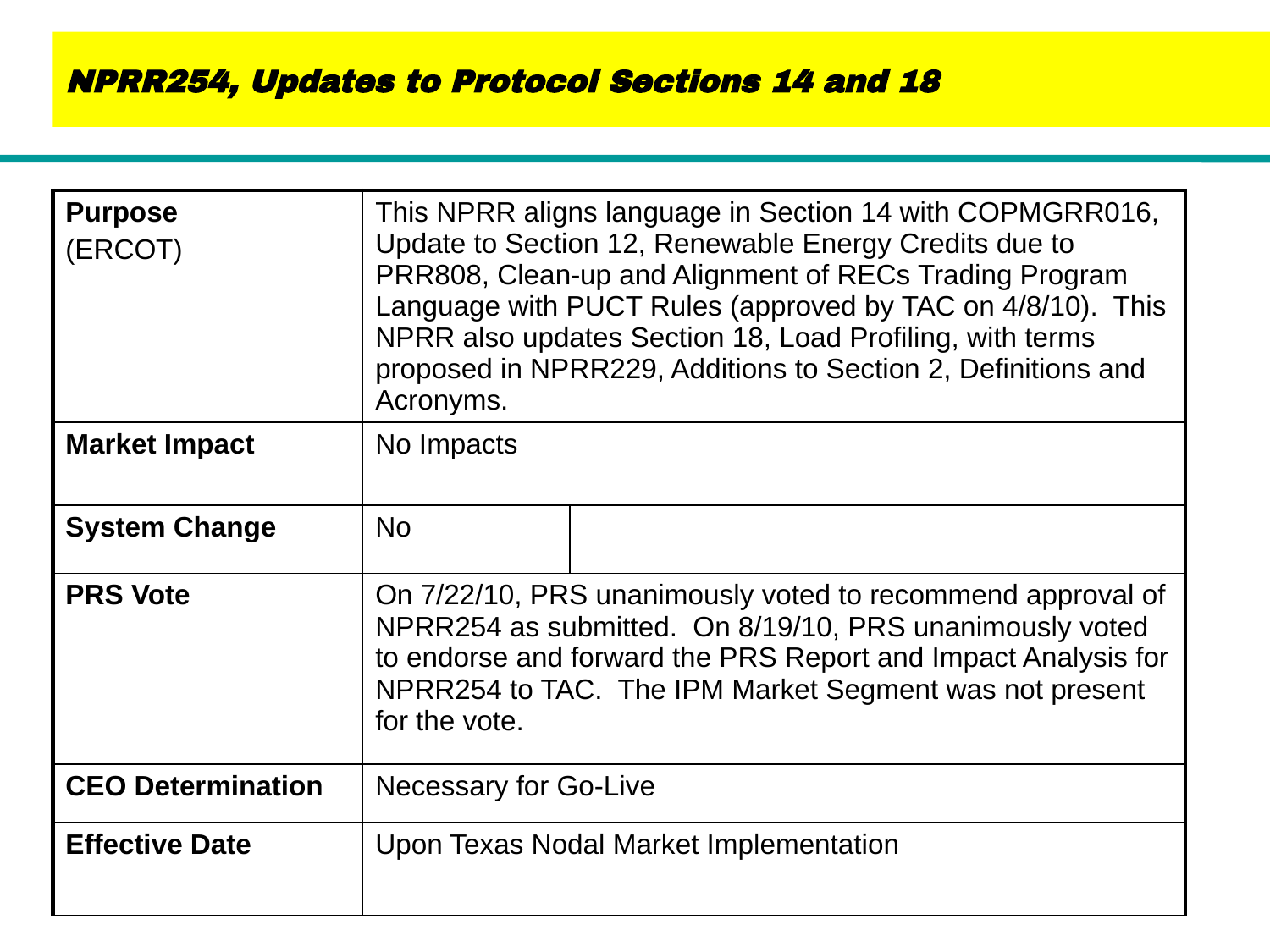

NPRR254, Updates to Protocol Sections 14 and 18
| Purpose (ERCOT) | This NPRR aligns language in Section 14 with COPMGRR016, Update to Section 12, Renewable Energy Credits due to PRR808, Clean-up and Alignment of RECs Trading Program Language with PUCT Rules (approved by TAC on 4/8/10). This NPRR also updates Section 18, Load Profiling, with terms proposed in NPRR229, Additions to Section 2, Definitions and Acronyms. |  |
| --- | --- | --- |
| Market Impact | No Impacts |  |
| System Change | No |  |
| PRS Vote | On 7/22/10, PRS unanimously voted to recommend approval of NPRR254 as submitted. On 8/19/10, PRS unanimously voted to endorse and forward the PRS Report and Impact Analysis for NPRR254 to TAC. The IPM Market Segment was not present for the vote. |  |
| CEO Determination | Necessary for Go-Live |  |
| Effective Date | Upon Texas Nodal Market Implementation |  |